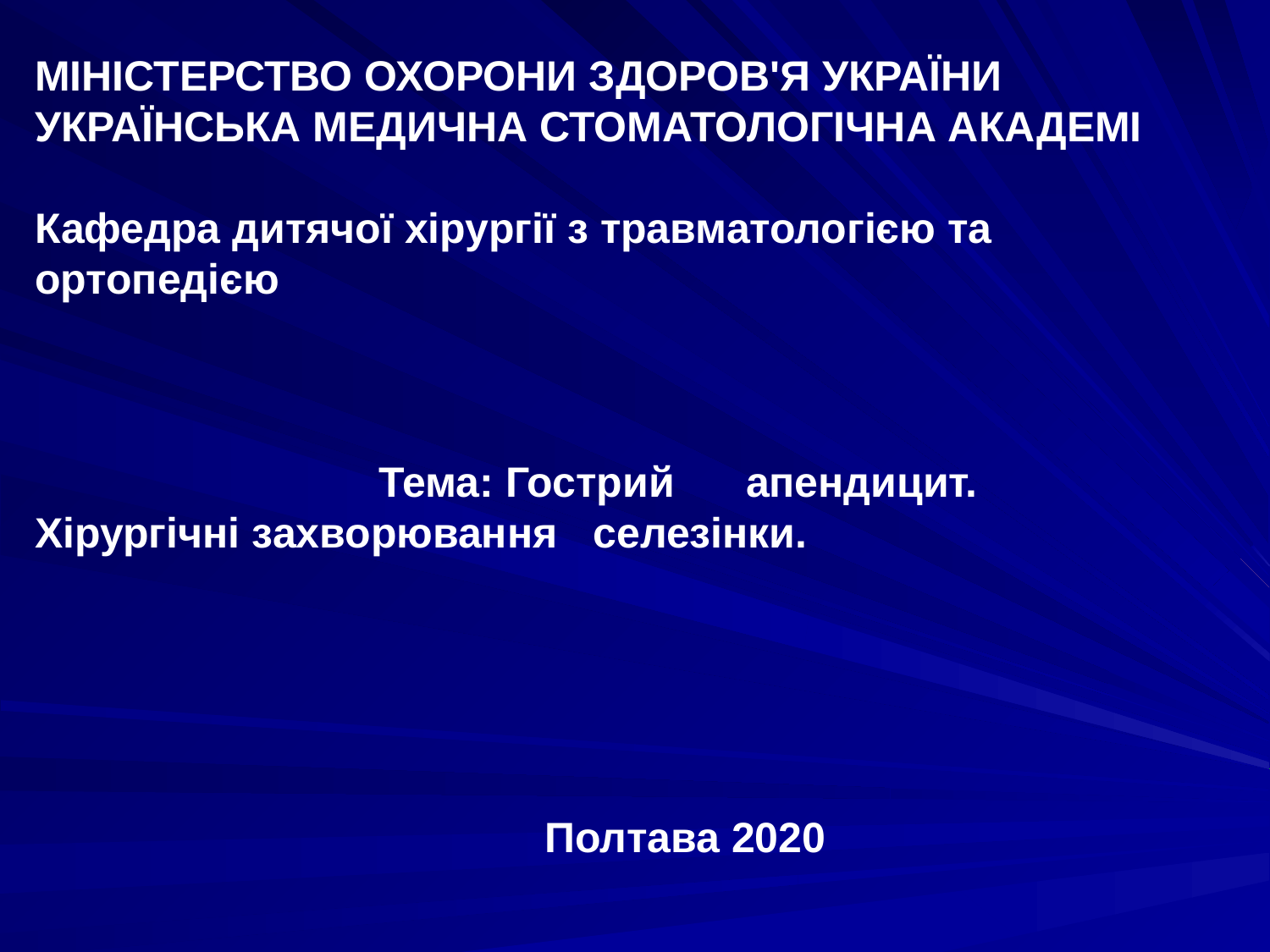

МІНІСТЕРСТВО ОХОРОНИ ЗДОРОВ'Я УКРАЇНИ
УКРАЇНСЬКА МЕДИЧНА СТОМАТОЛОГІЧНА АКАДЕМІ
 
Кафедра дитячої хірургії з травматологією та ортопедією

                             Тема: Гострий      апендицит.          Хірургічні захворювання   селезінки.

                                           Полтава 2020